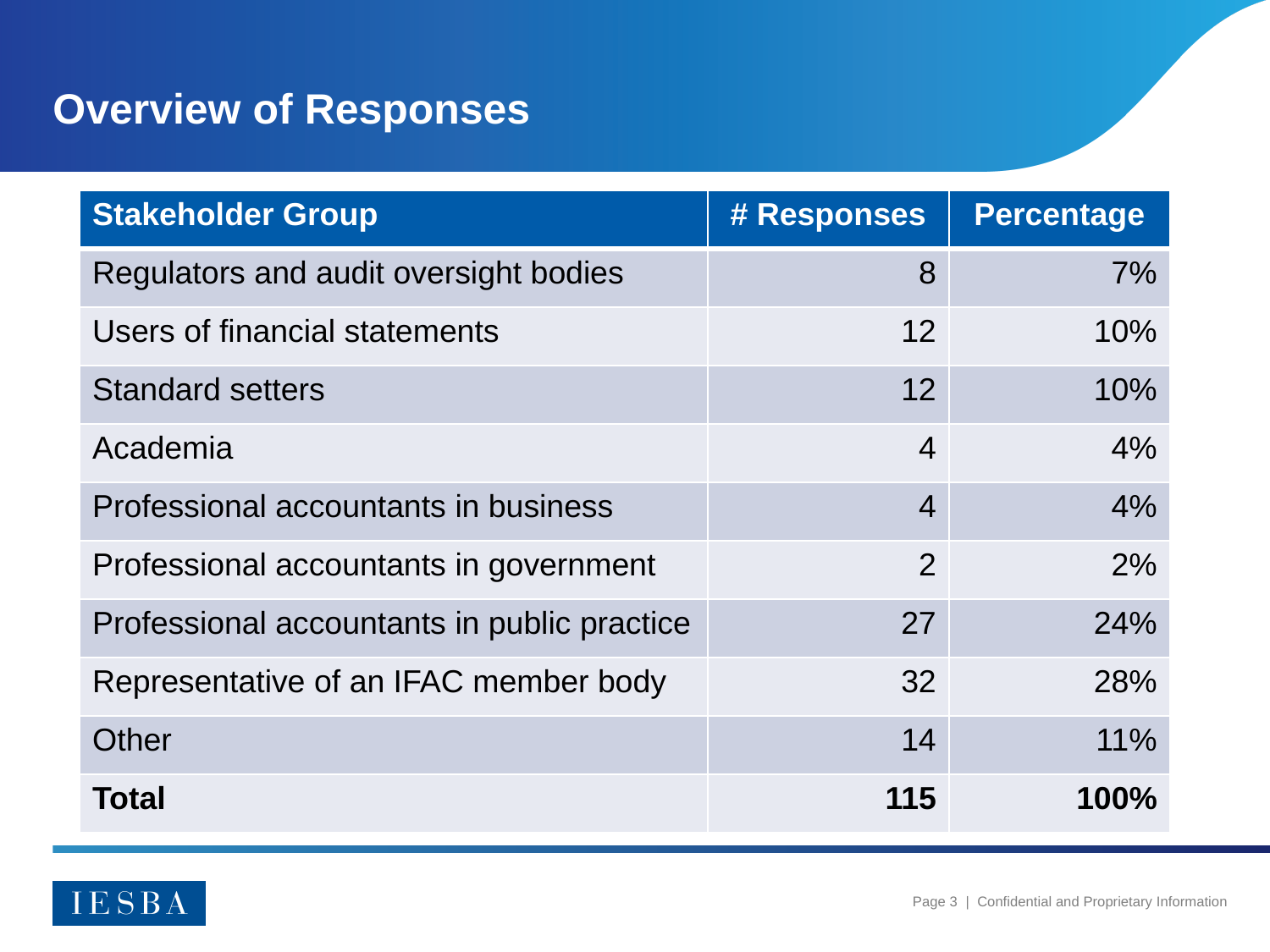

# Overview of Responses

| Stakeholder Group | # Responses | Percentage |
| --- | --- | --- |
| Regulators and audit oversight bodies | 8 | 7% |
| Users of financial statements | 12 | 10% |
| Standard setters | 12 | 10% |
| Academia | 4 | 4% |
| Professional accountants in business | 4 | 4% |
| Professional accountants in government | 2 | 2% |
| Professional accountants in public practice | 27 | 24% |
| Representative of an IFAC member body | 32 | 28% |
| Other | 14 | 11% |
| Total | 115 | 100% |